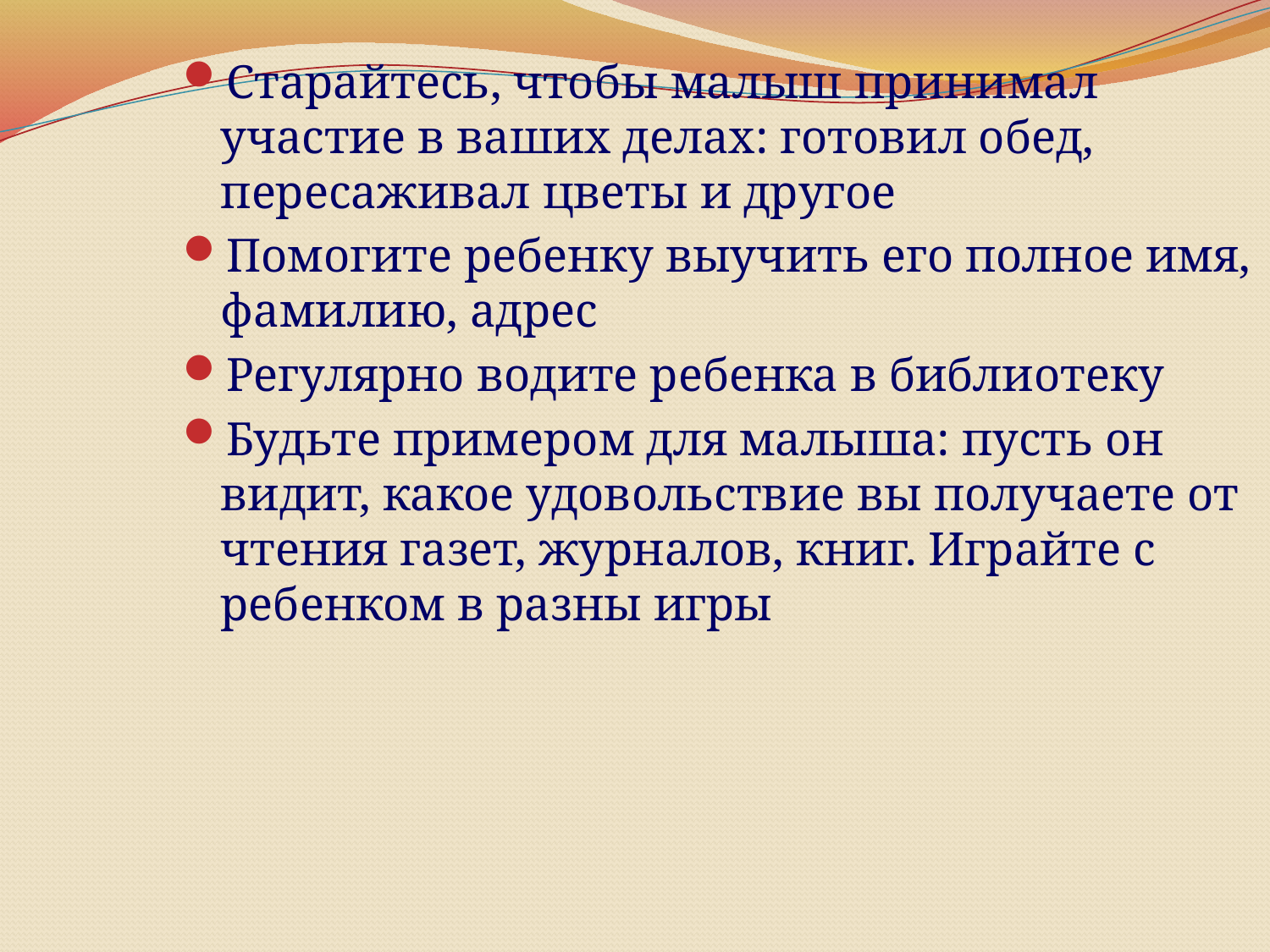

Старайтесь, чтобы малыш принимал участие в ваших делах: готовил обед, пересаживал цветы и другое
Помогите ребенку выучить его полное имя, фамилию, адрес
Регулярно водите ребенка в библиотеку
Будьте примером для малыша: пусть он видит, какое удовольствие вы получаете от чтения газет, журналов, книг. Играйте с ребенком в разны игры